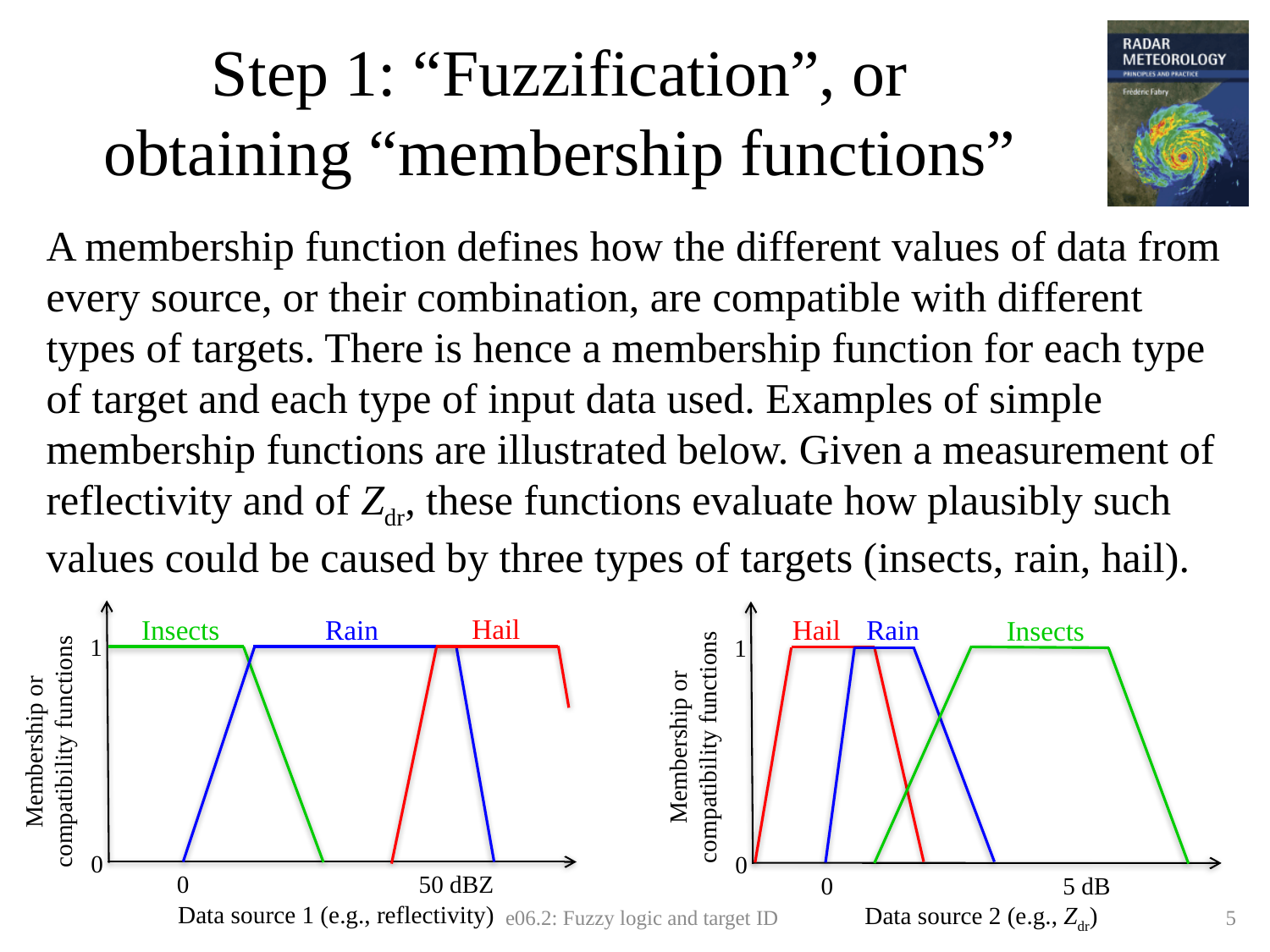

# Step 1: “Fuzzification”, or obtaining “membership functions”
A membership function defines how the different values of data from every source, or their combination, are compatible with different types of targets. There is hence a membership function for each type of target and each type of input data used. Examples of simple membership functions are illustrated below. Given a measurement of reflectivity and of Zdr, these functions evaluate how plausibly such values could be caused by three types of targets (insects, rain, hail).
Hail
Rain
Hail
Insects
Rain
Insects
1
1
Membership or
compatibility functions
Membership or
compatibility functions
0
0
0
50 dBZ
5 dB
0
e06.2: Fuzzy logic and target ID
5
Data source 1 (e.g., reflectivity)
Data source 2 (e.g., Zdr)